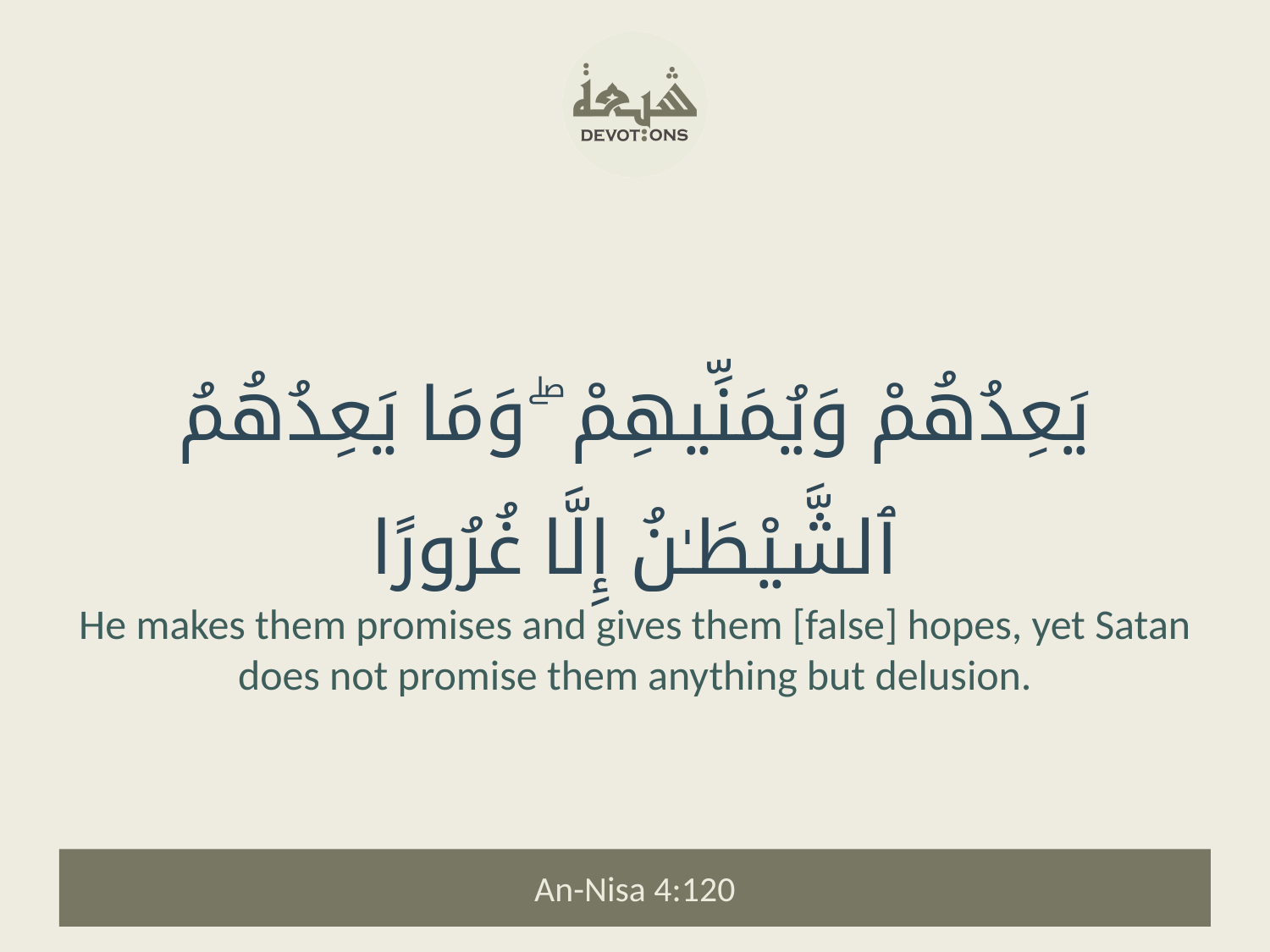

يَعِدُهُمْ وَيُمَنِّيهِمْ ۖ وَمَا يَعِدُهُمُ ٱلشَّيْطَـٰنُ إِلَّا غُرُورًا
He makes them promises and gives them [false] hopes, yet Satan does not promise them anything but delusion.
An-Nisa 4:120